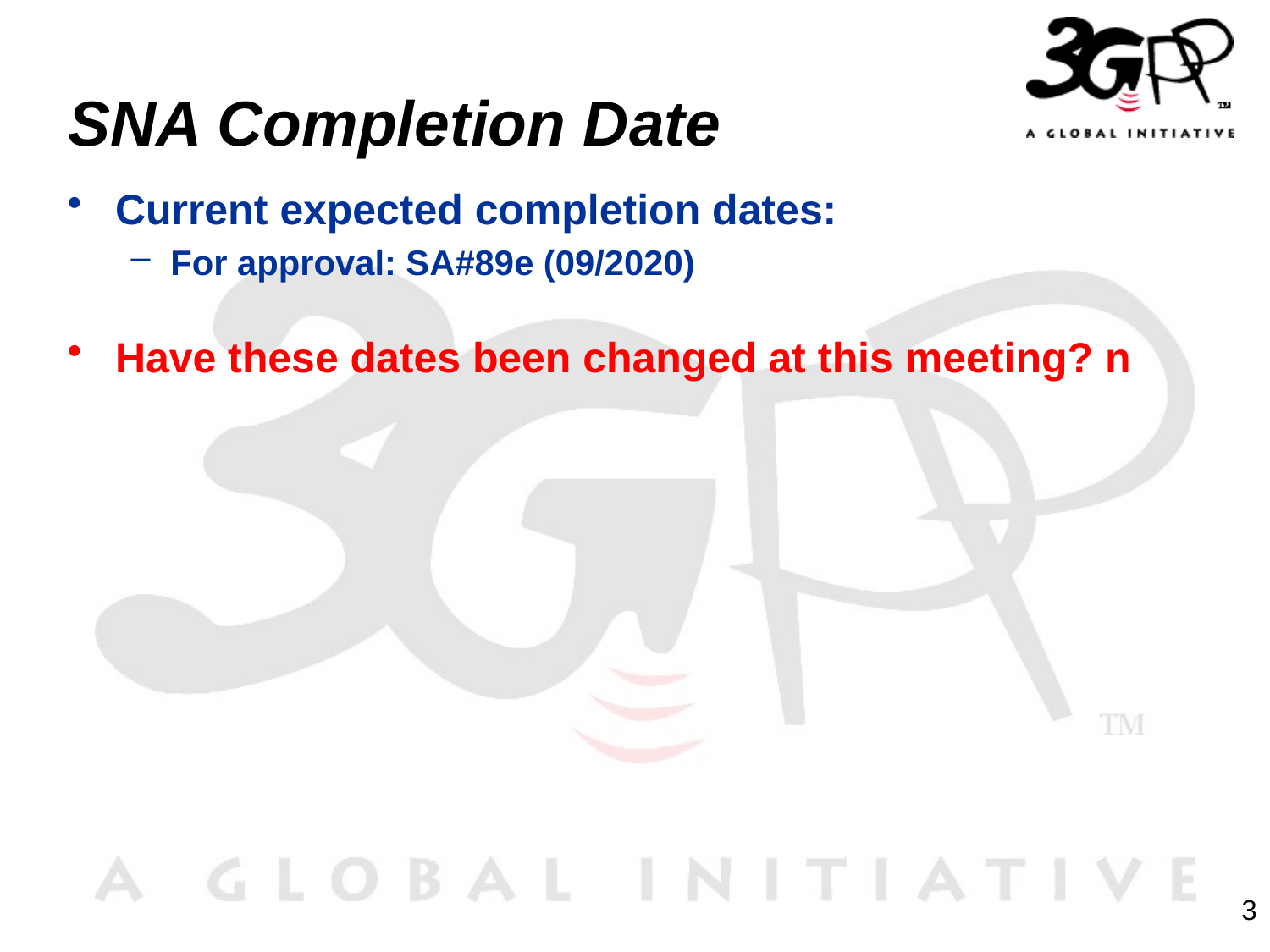

# SNA Completion Date
Current expected completion dates:
For approval: SA#89e (09/2020)

Have these dates been changed at this meeting? n
3